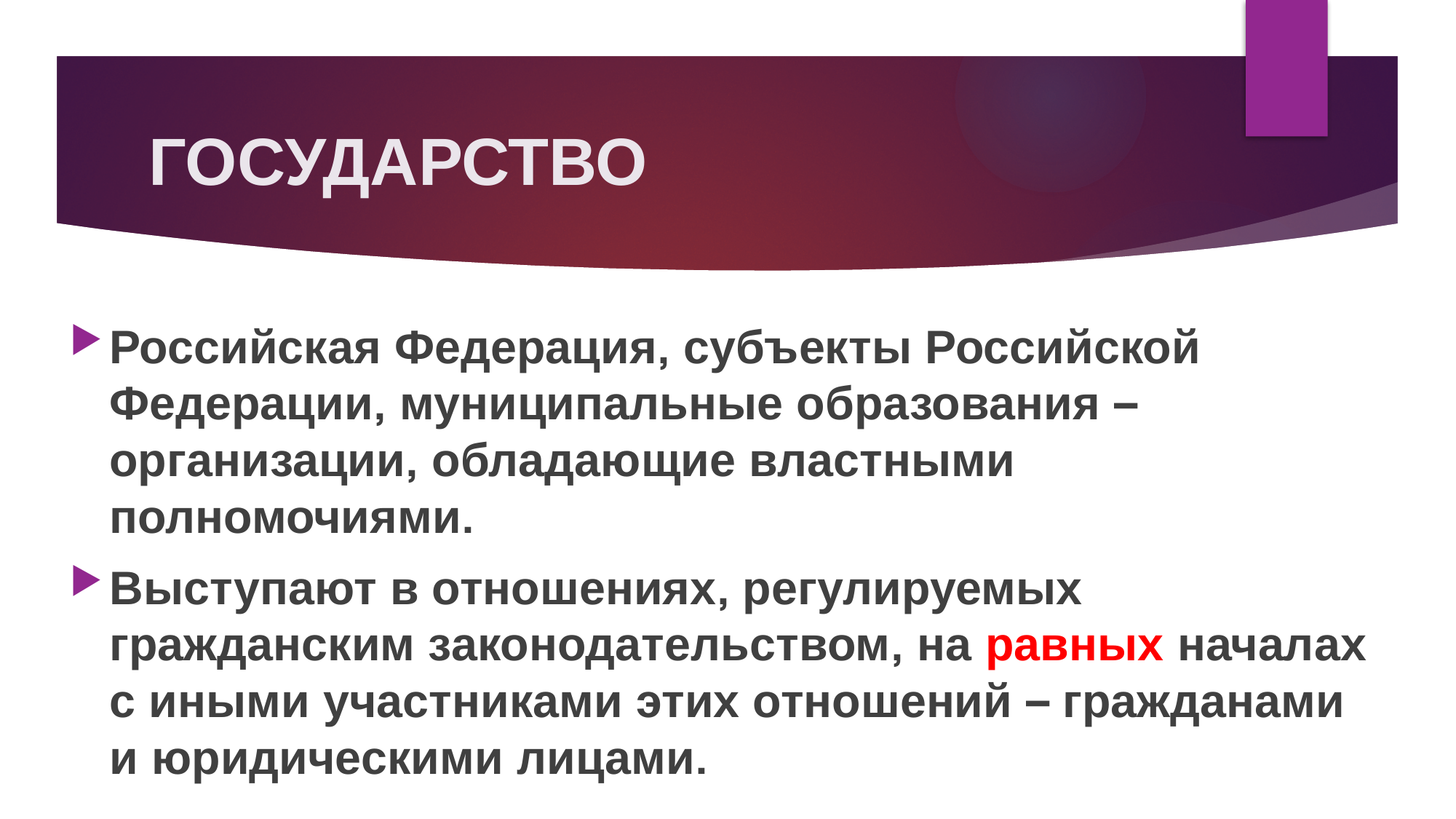

# ГОСУДАРСТВО
Российская Федерация, субъекты Российской Федерации, муниципальные образования – организации, обладающие властными полномочиями.
Выступают в отношениях, регулируемых гражданским законодательством, на равных началах с иными участниками этих отношений – гражданами и юридическими лицами.